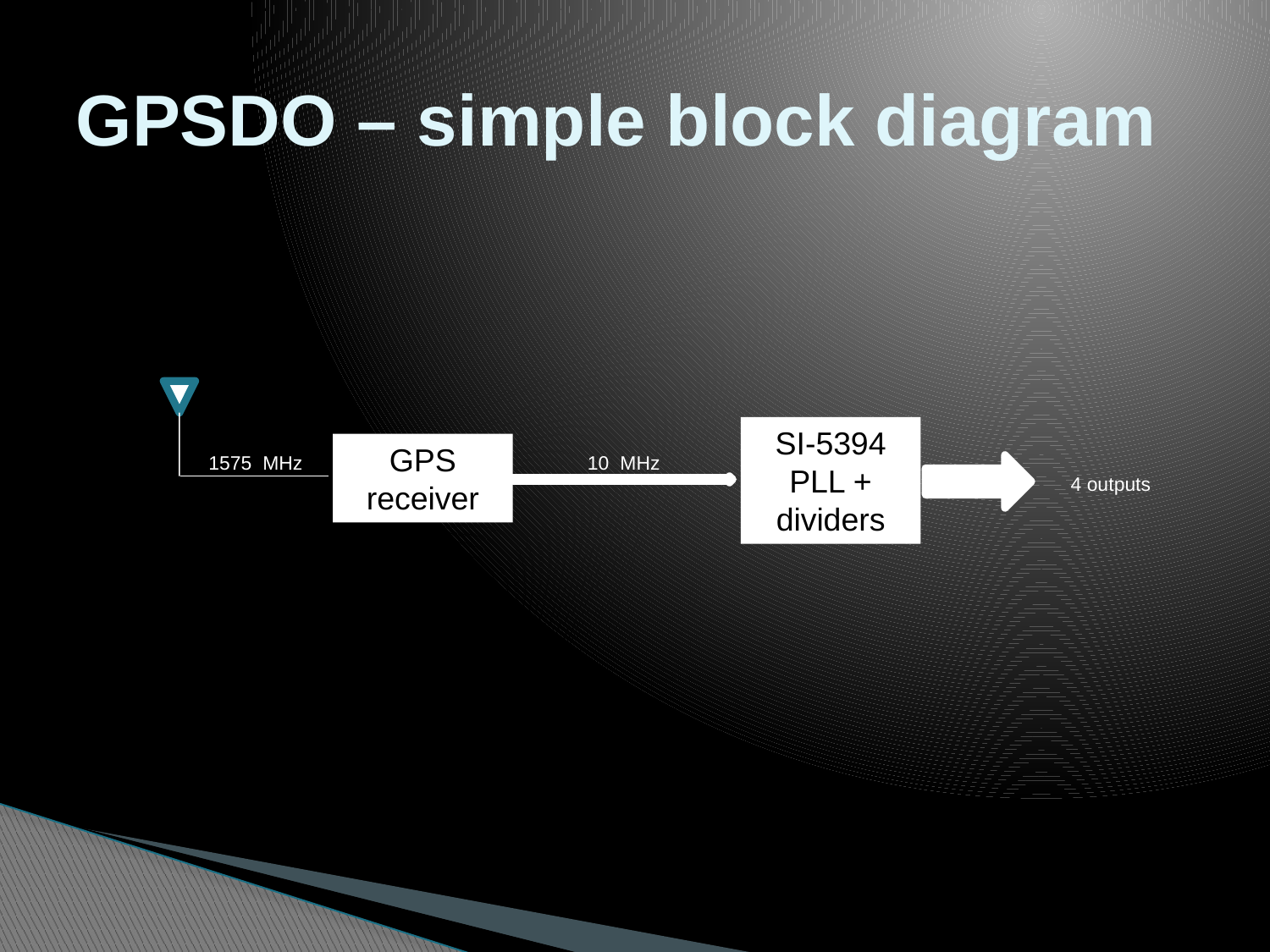

# GPSDO – simple block diagram

SI-5394 PLL + dividers
GPS receiver
1575  MHz
10  MHz

4 outputs